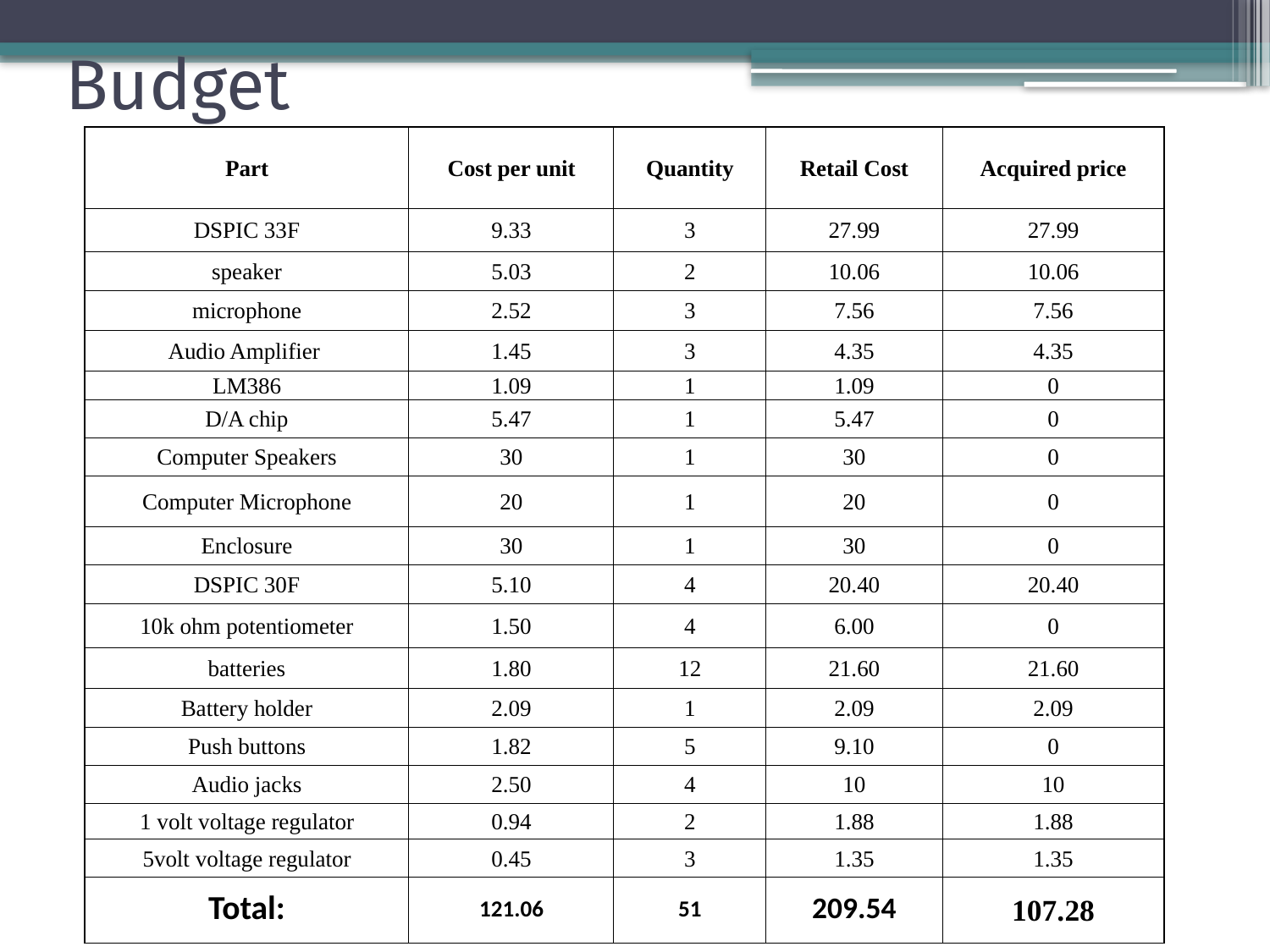

# Budget
| Part | Cost per unit | Quantity | Retail Cost | Acquired price |
| --- | --- | --- | --- | --- |
| DSPIC 33F | 9.33 | 3 | 27.99 | 27.99 |
| speaker | 5.03 | 2 | 10.06 | 10.06 |
| microphone | 2.52 | 3 | 7.56 | 7.56 |
| Audio Amplifier | 1.45 | 3 | 4.35 | 4.35 |
| LM386 | 1.09 | 1 | 1.09 | 0 |
| D/A chip | 5.47 | 1 | 5.47 | 0 |
| Computer Speakers | 30 | 1 | 30 | 0 |
| Computer Microphone | 20 | 1 | 20 | 0 |
| Enclosure | 30 | 1 | 30 | 0 |
| DSPIC 30F | 5.10 | 4 | 20.40 | 20.40 |
| 10k ohm potentiometer | 1.50 | 4 | 6.00 | 0 |
| batteries | 1.80 | 12 | 21.60 | 21.60 |
| Battery holder | 2.09 | 1 | 2.09 | 2.09 |
| Push buttons | 1.82 | 5 | 9.10 | 0 |
| Audio jacks | 2.50 | 4 | 10 | 10 |
| 1 volt voltage regulator | 0.94 | 2 | 1.88 | 1.88 |
| 5volt voltage regulator | 0.45 | 3 | 1.35 | 1.35 |
| Total: | 121.06 | 51 | 209.54 | 107.28 |